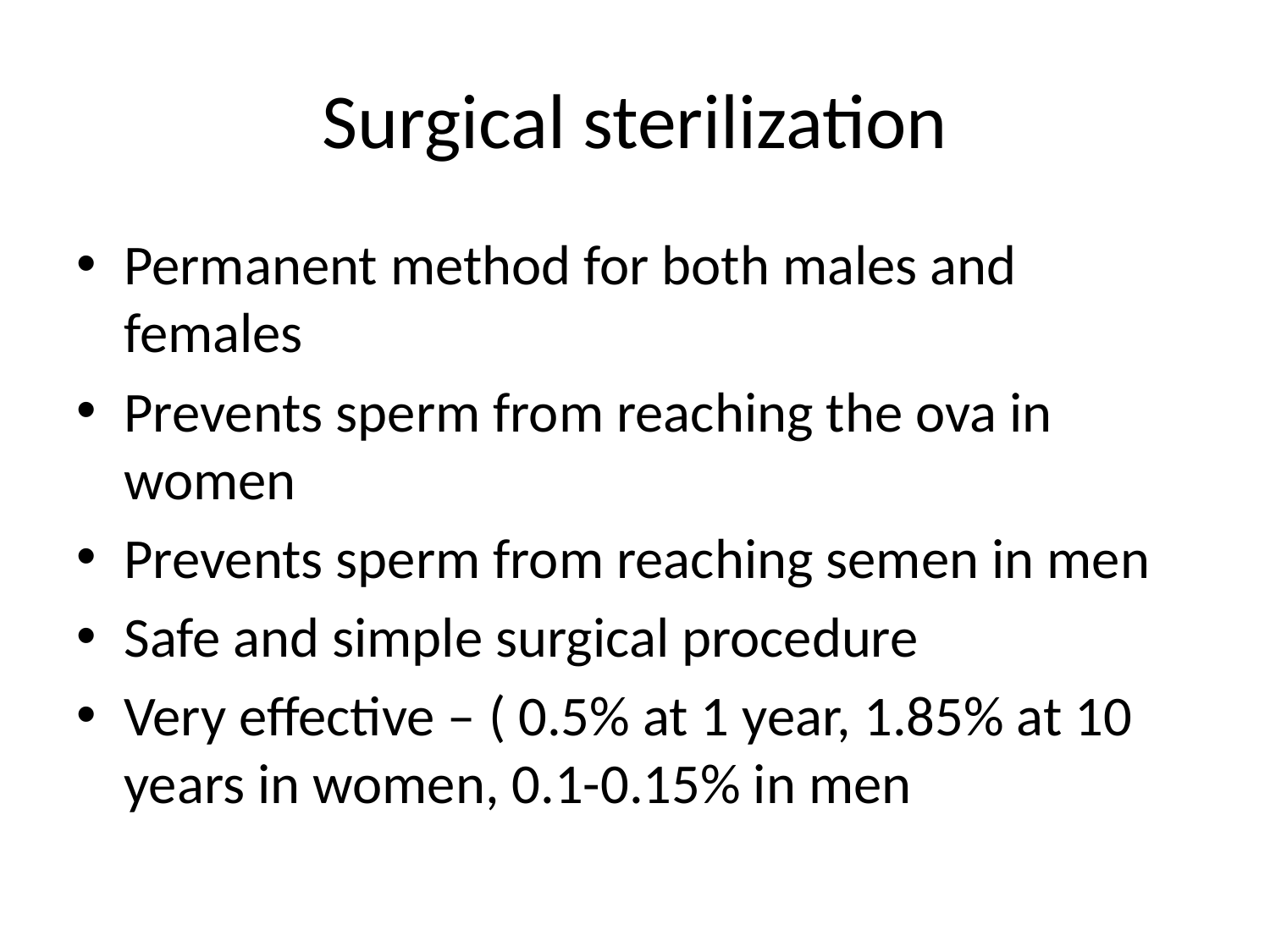

# Surgical sterilization
Permanent method for both males and females
Prevents sperm from reaching the ova in women
Prevents sperm from reaching semen in men
Safe and simple surgical procedure
Very effective – ( 0.5% at 1 year, 1.85% at 10 years in women, 0.1-0.15% in men